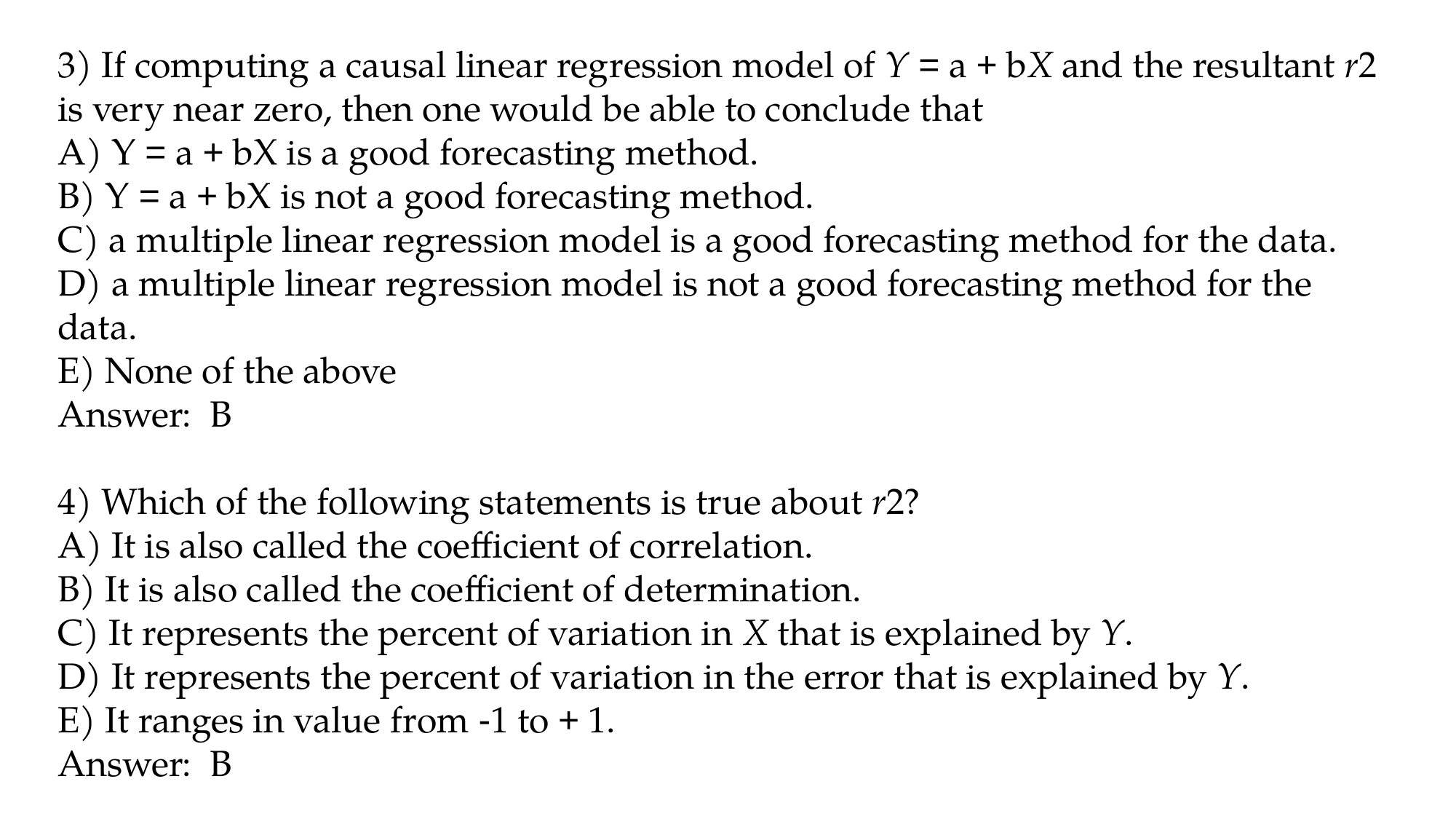

3) If computing a causal linear regression model of Y = a + bX and the resultant r2 is very near zero, then one would be able to conclude that
A) Y = a + bX is a good forecasting method.
B) Y = a + bX is not a good forecasting method.
C) a multiple linear regression model is a good forecasting method for the data.
D) a multiple linear regression model is not a good forecasting method for the data.
E) None of the above
Answer:  B

4) Which of the following statements is true about r2?
A) It is also called the coefficient of correlation.
B) It is also called the coefficient of determination.
C) It represents the percent of variation in X that is explained by Y.
D) It represents the percent of variation in the error that is explained by Y.
E) It ranges in value from -1 to + 1.
Answer:  B